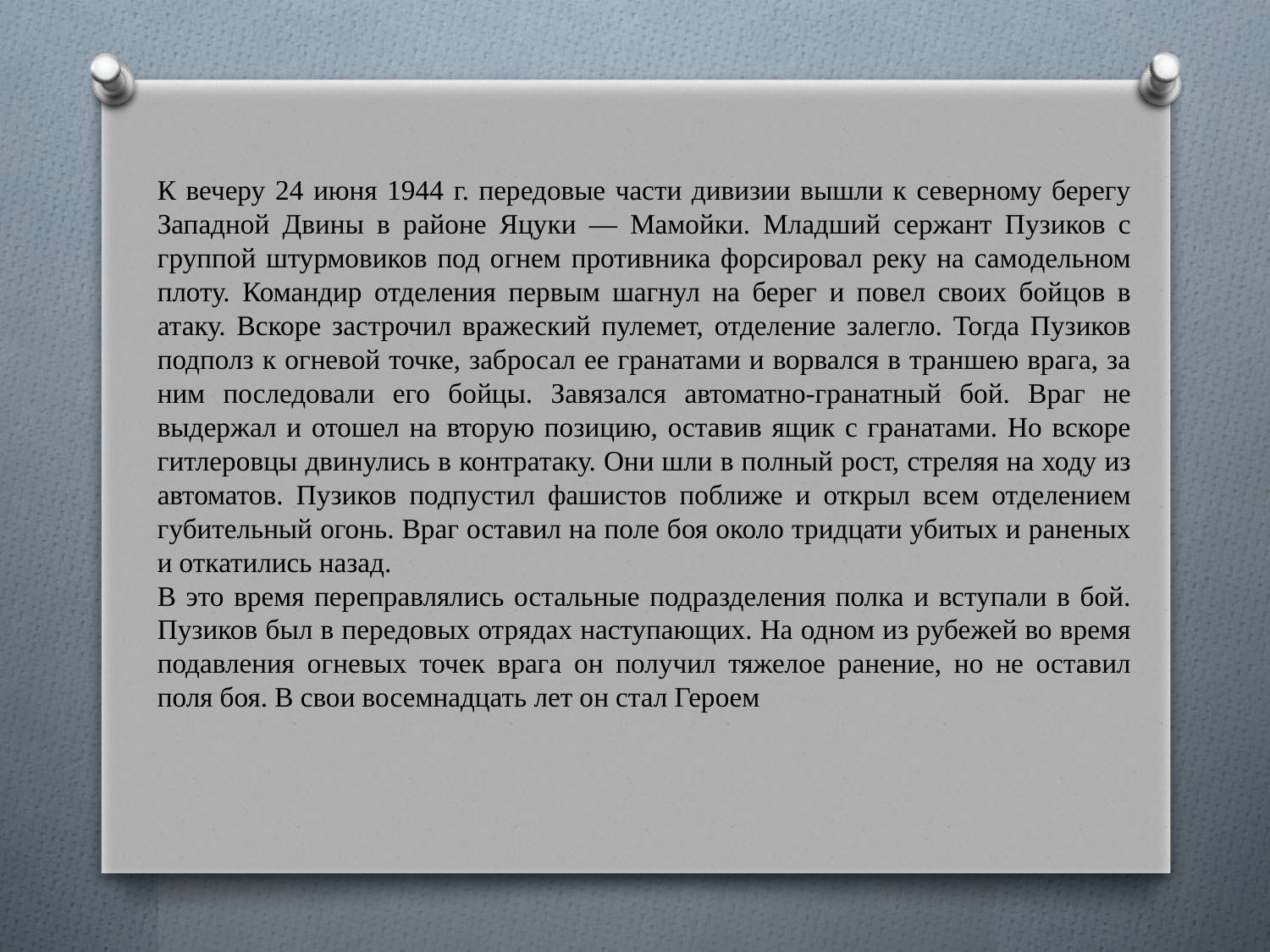

К вечеру 24 июня 1944 г. передовые части дивизии вышли к северному берегу Западной Двины в районе Яцуки — Мамойки. Младший сержант Пузиков с группой штурмовиков под огнем противника форсировал реку на самодельном плоту. Командир отделения первым шагнул на берег и повел своих бойцов в атаку. Вскоре застрочил вражеский пулемет, отделение залегло. Тогда Пузиков подполз к огневой точке, забросал ее гранатами и ворвался в траншею врага, за ним последовали его бойцы. Завязался автоматно-гранатный бой. Враг не выдержал и отошел на вторую позицию, оставив ящик с гранатами. Но вскоре гитлеровцы двинулись в контратаку. Они шли в полный рост, стреляя на ходу из автоматов. Пузиков подпустил фашистов поближе и открыл всем отделением губительный огонь. Враг оставил на поле боя около тридцати убитых и раненых и откатились назад.
В это время переправлялись остальные подразделения полка и вступали в бой. Пузиков был в передовых отрядах наступающих. На одном из рубежей во время подавления огневых точек врага он получил тяжелое ранение, но не оставил поля боя. В свои восемнадцать лет он стал Героем